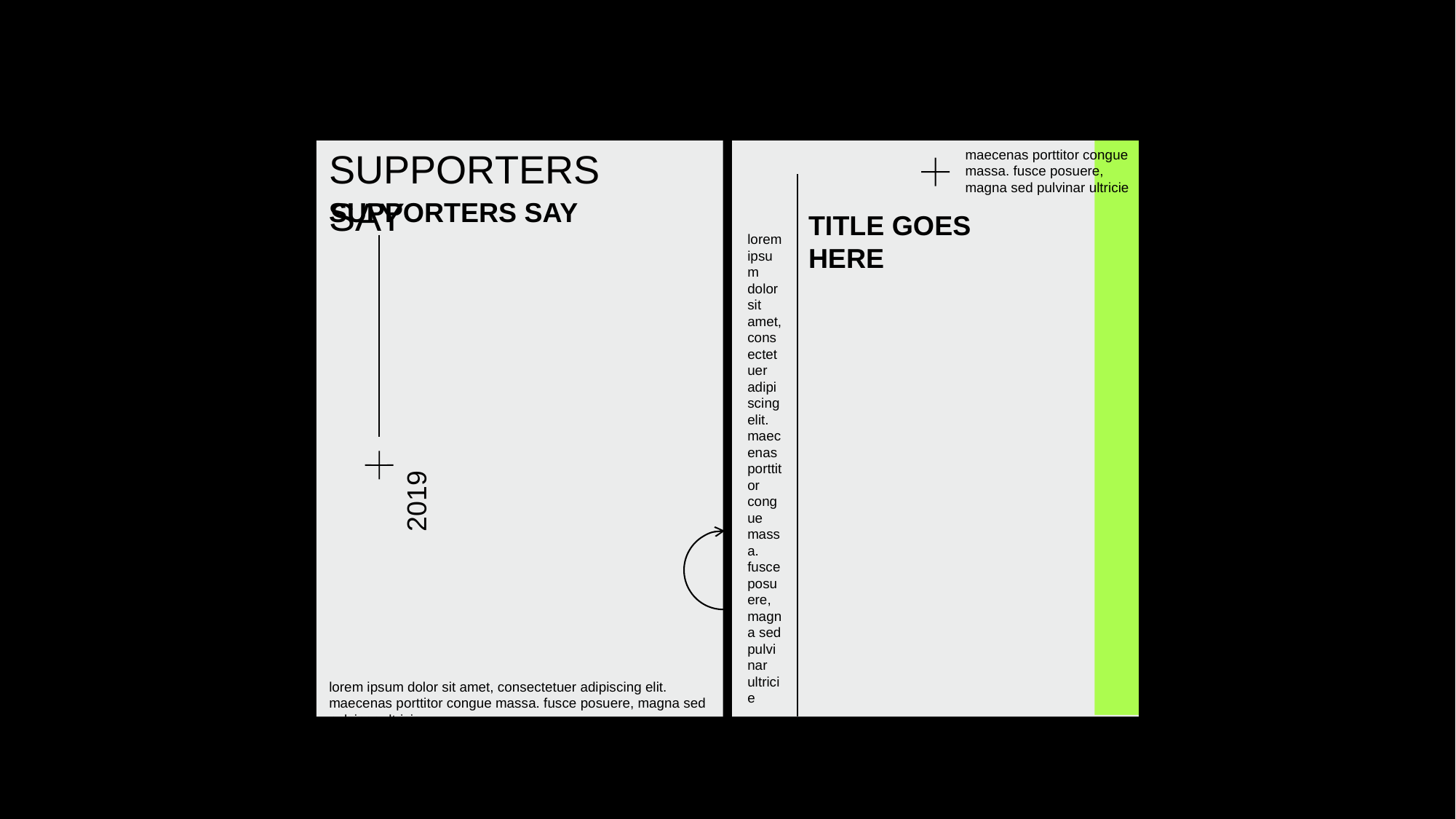

SUPPORTERS SAY

maecenas porttitor congue massa. fusce posuere, magna sed pulvinar ultricie

SUPPORTERS SAY
TITLE GOES HERE
lorem ipsum dolor sit amet, consectetuer adipiscing elit. maecenas porttitor congue massa. fusce posuere, magna sed pulvinar ultricie

2019

lorem ipsum dolor sit amet, consectetuer adipiscing elit. maecenas porttitor congue massa. fusce posuere, magna sed pulvinar ultricie